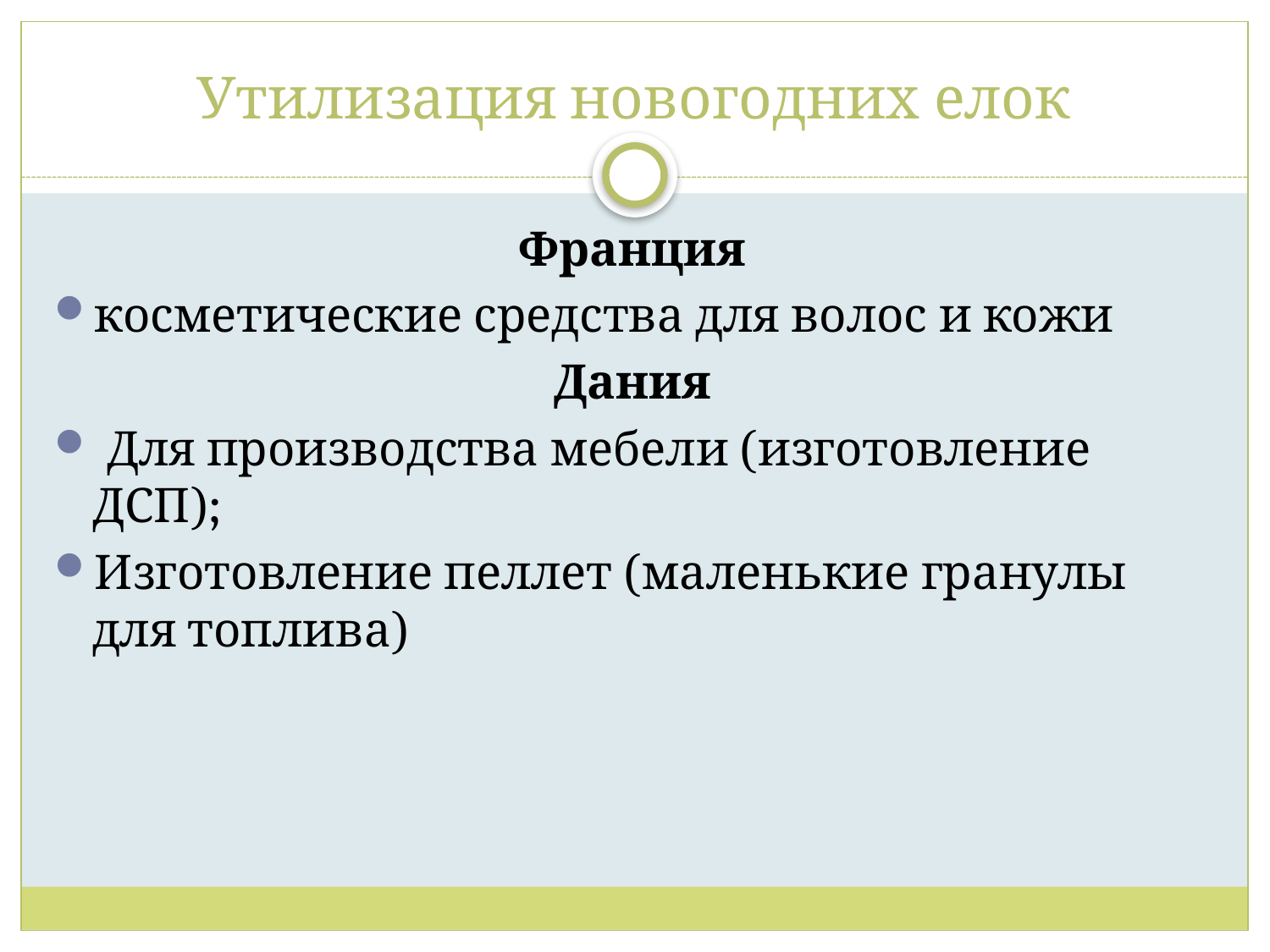

# Утилизация новогодних елок
Франция
косметические средства для волос и кожи
Дания
 Для производства мебели (изготовление ДСП);
Изготовление пеллет (маленькие гранулы для топлива)